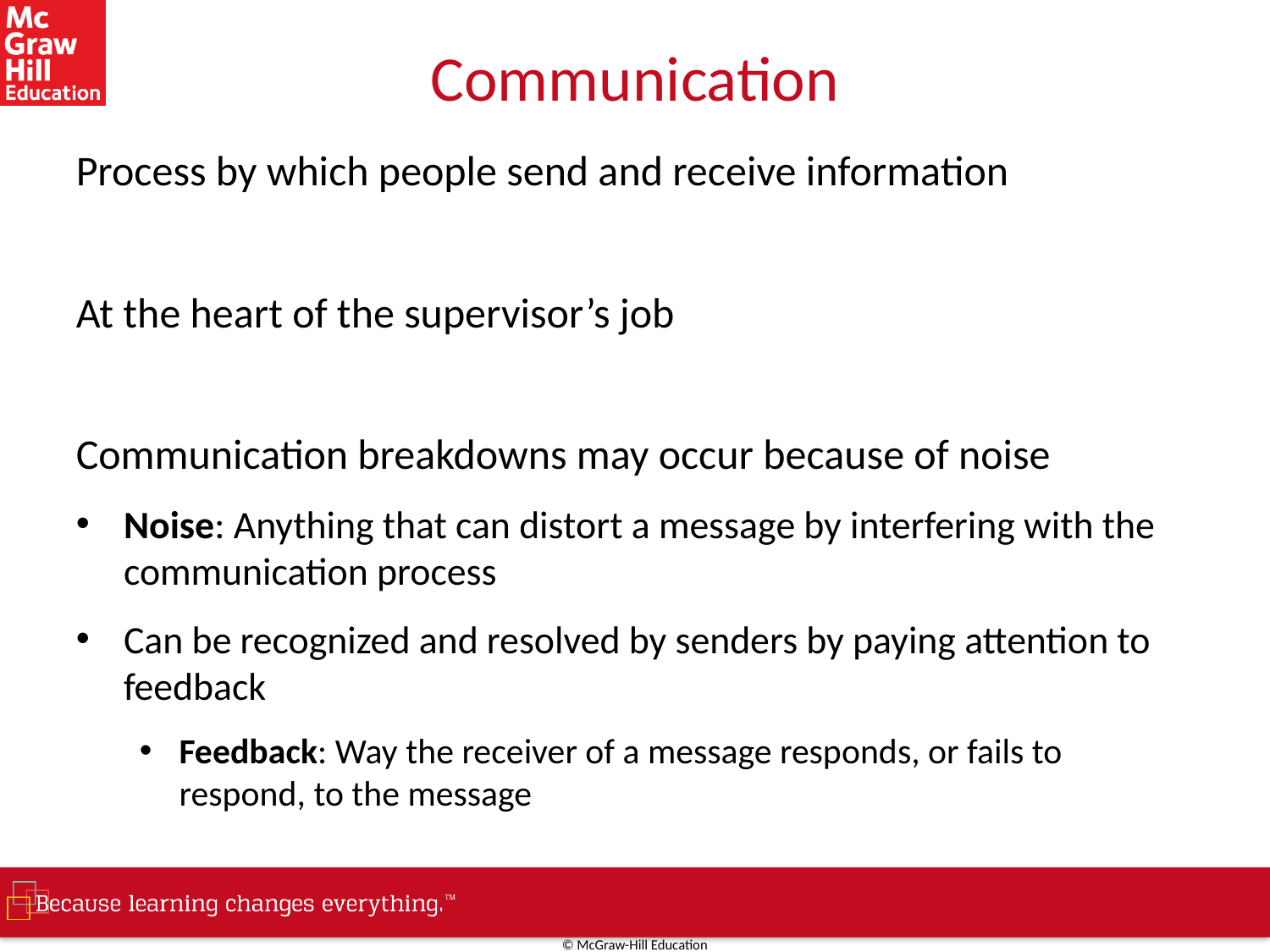

# Communication
Process by which people send and receive information

At the heart of the supervisor’s job

Communication breakdowns may occur because of noise
Noise: Anything that can distort a message by interfering with the communication process
Can be recognized and resolved by senders by paying attention to feedback
Feedback: Way the receiver of a message responds, or fails to respond, to the message